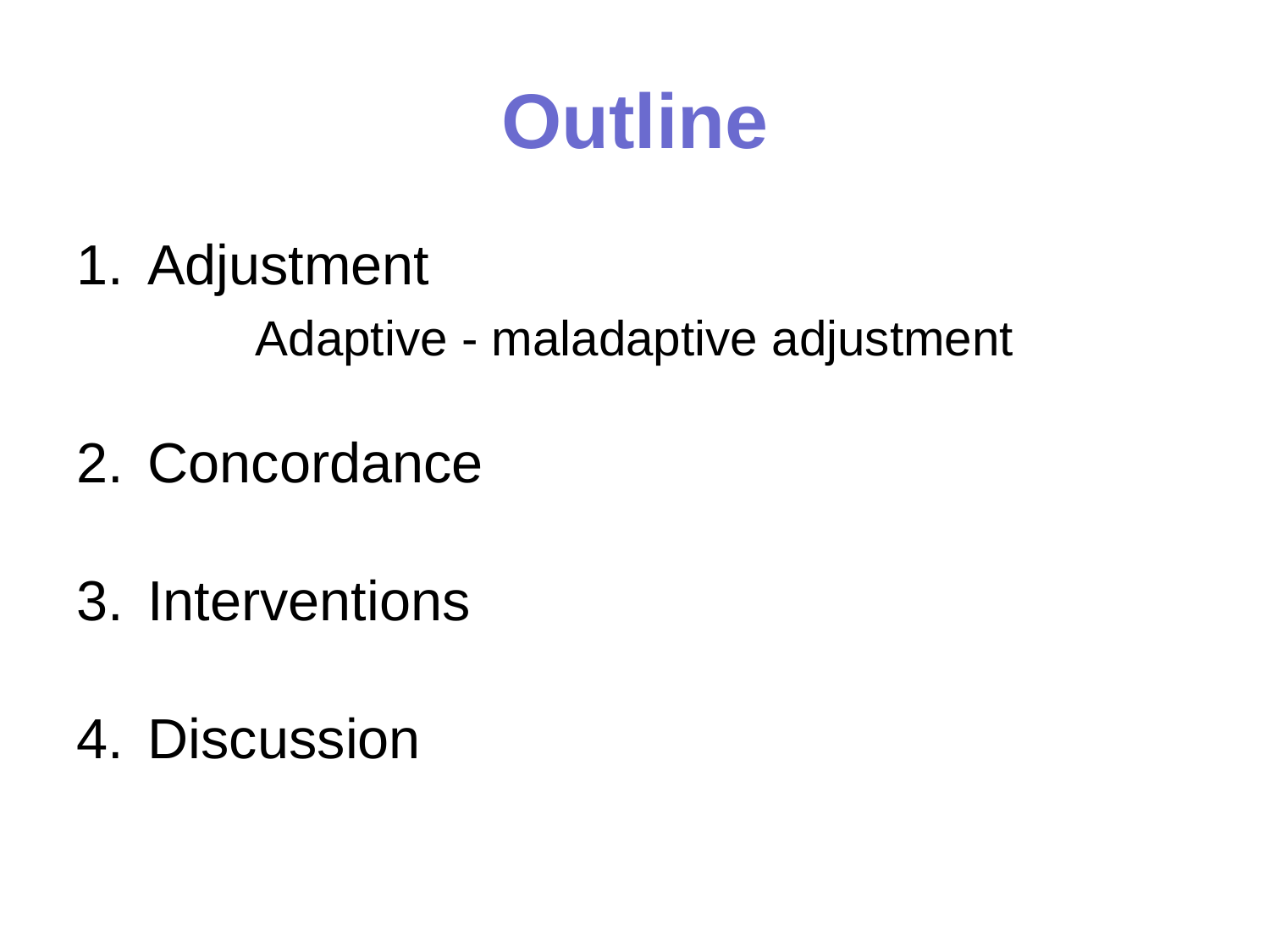

# Outline
Adjustment
         Adaptive - maladaptive adjustment

Concordance

Interventions

Discussion